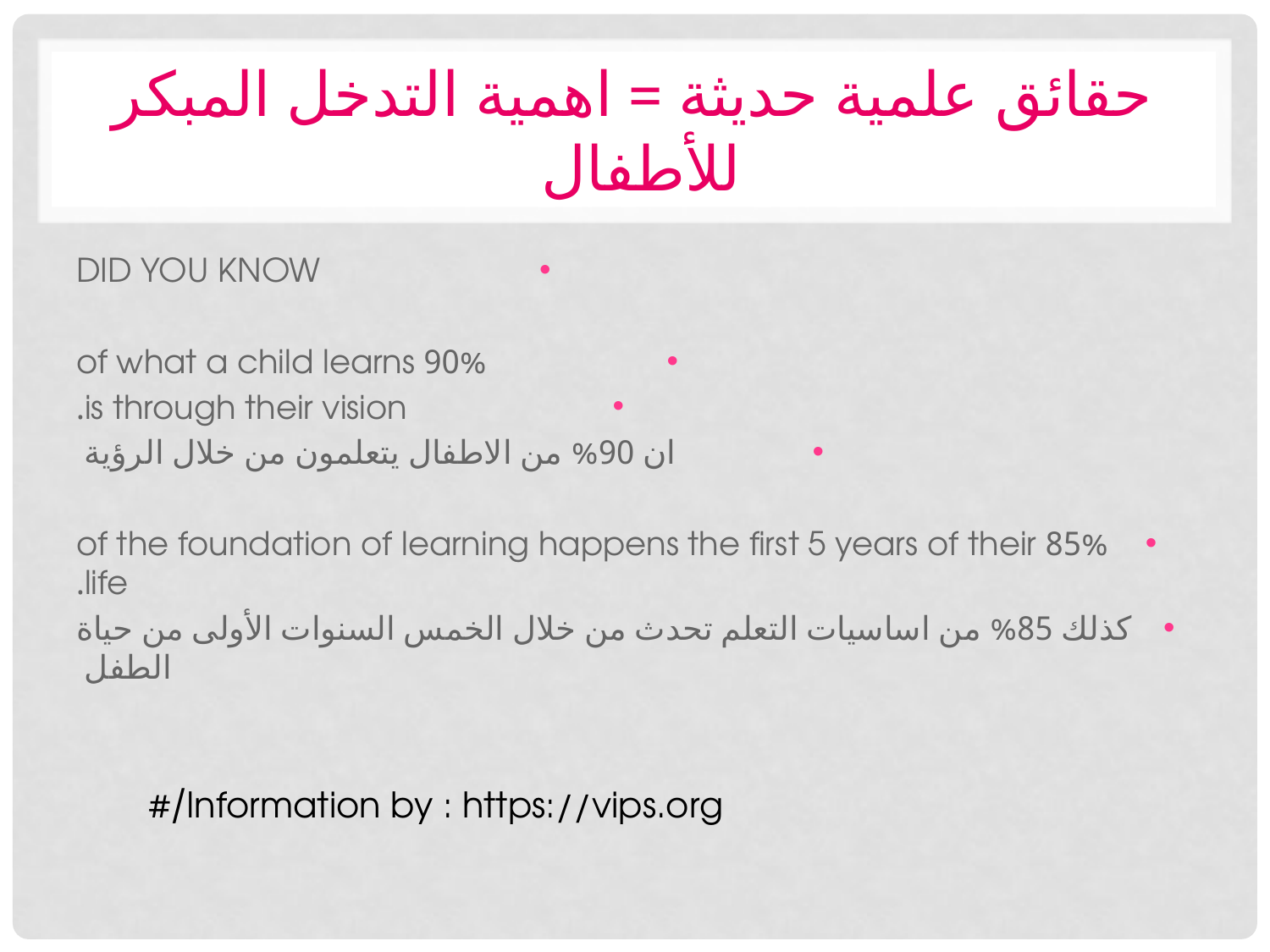

# حقائق علمية حديثة = اهمية التدخل المبكر للأطفال
DID YOU KNOW

90% of what a child learns
 is through their vision.
ان 90% من الاطفال يتعلمون من خلال الرؤية

85% of the foundation of learning happens the first 5 years of their life.
كذلك 85% من اساسيات التعلم تحدث من خلال الخمس السنوات الأولى من حياة الطفل

Information by : https://vips.org/#